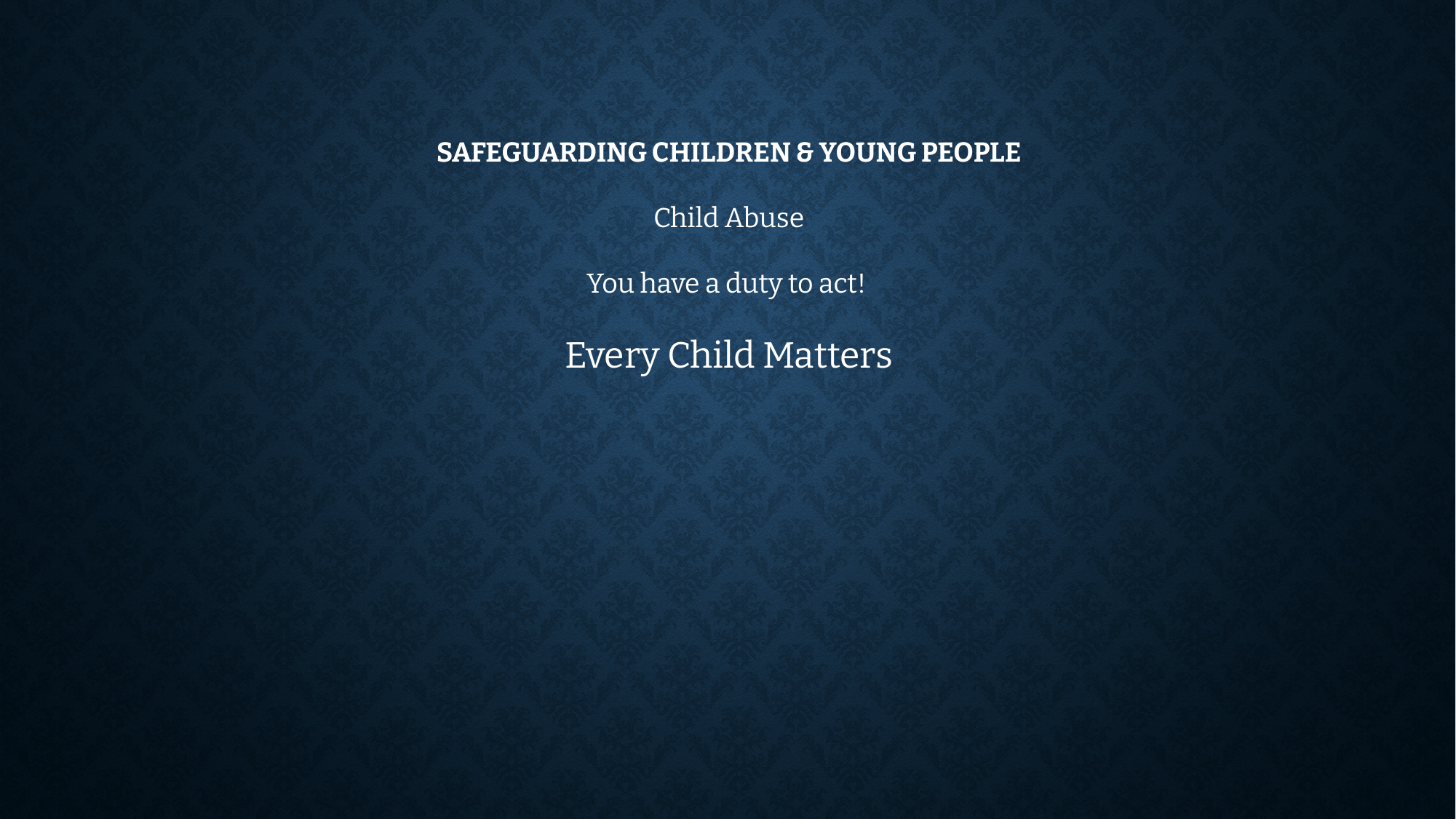

SAFEGUARDING CHILDREN & YOUNG PEOPLE

Child Abuse

You have a duty to act!

Every Child Matters